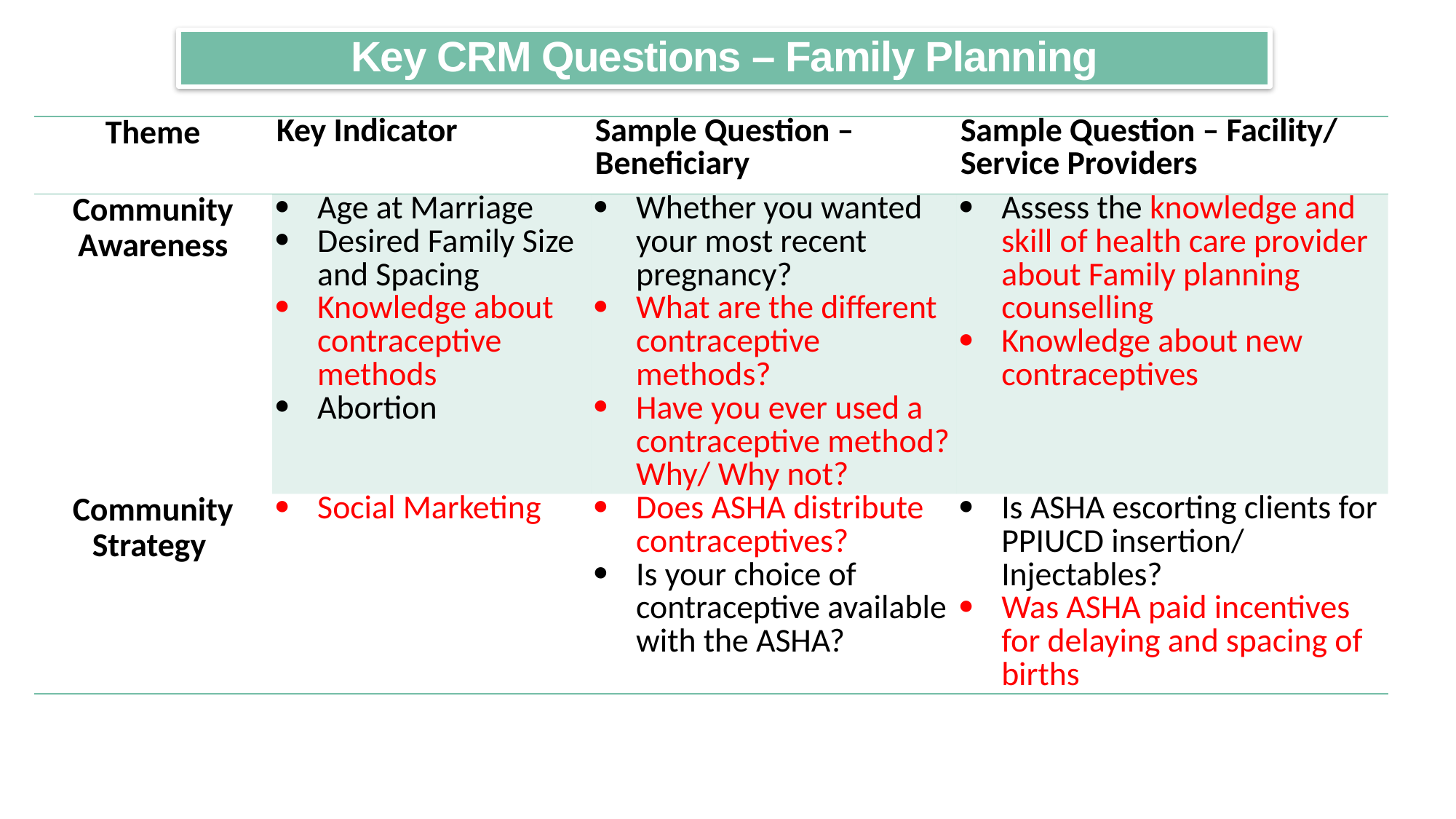

Key CRM Questions – Family Planning
| Theme | Key Indicator | Sample Question –Beneficiary | Sample Question – Facility/ Service Providers |
| --- | --- | --- | --- |
| Community Awareness | Age at Marriage Desired Family Size and Spacing Knowledge about contraceptive methods Abortion | Whether you wanted your most recent pregnancy? What are the different contraceptive methods? Have you ever used a contraceptive method? Why/ Why not? | Assess the knowledge and skill of health care provider about Family planning counselling Knowledge about new contraceptives |
| Community Strategy | Social Marketing | Does ASHA distribute contraceptives? Is your choice of contraceptive available with the ASHA? | Is ASHA escorting clients for PPIUCD insertion/ Injectables? Was ASHA paid incentives for delaying and spacing of births |